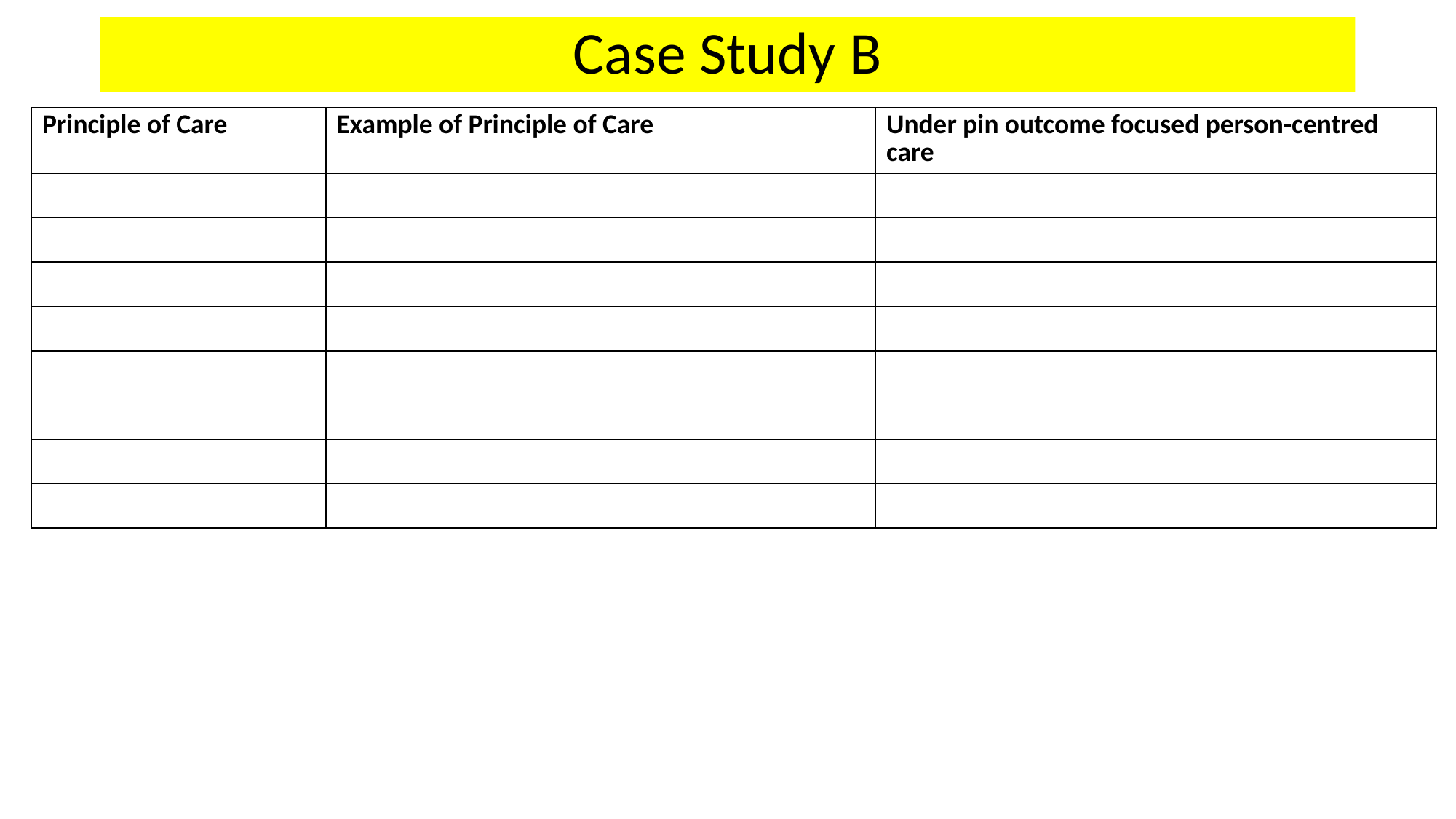

# Case Study B
| Principle of Care | Example of Principle of Care | Under pin outcome focused person-centred care |
| --- | --- | --- |
|  |  |  |
|  |  |  |
|  |  |  |
|  |  |  |
|  |  |  |
|  |  |  |
|  |  |  |
|  |  |  |